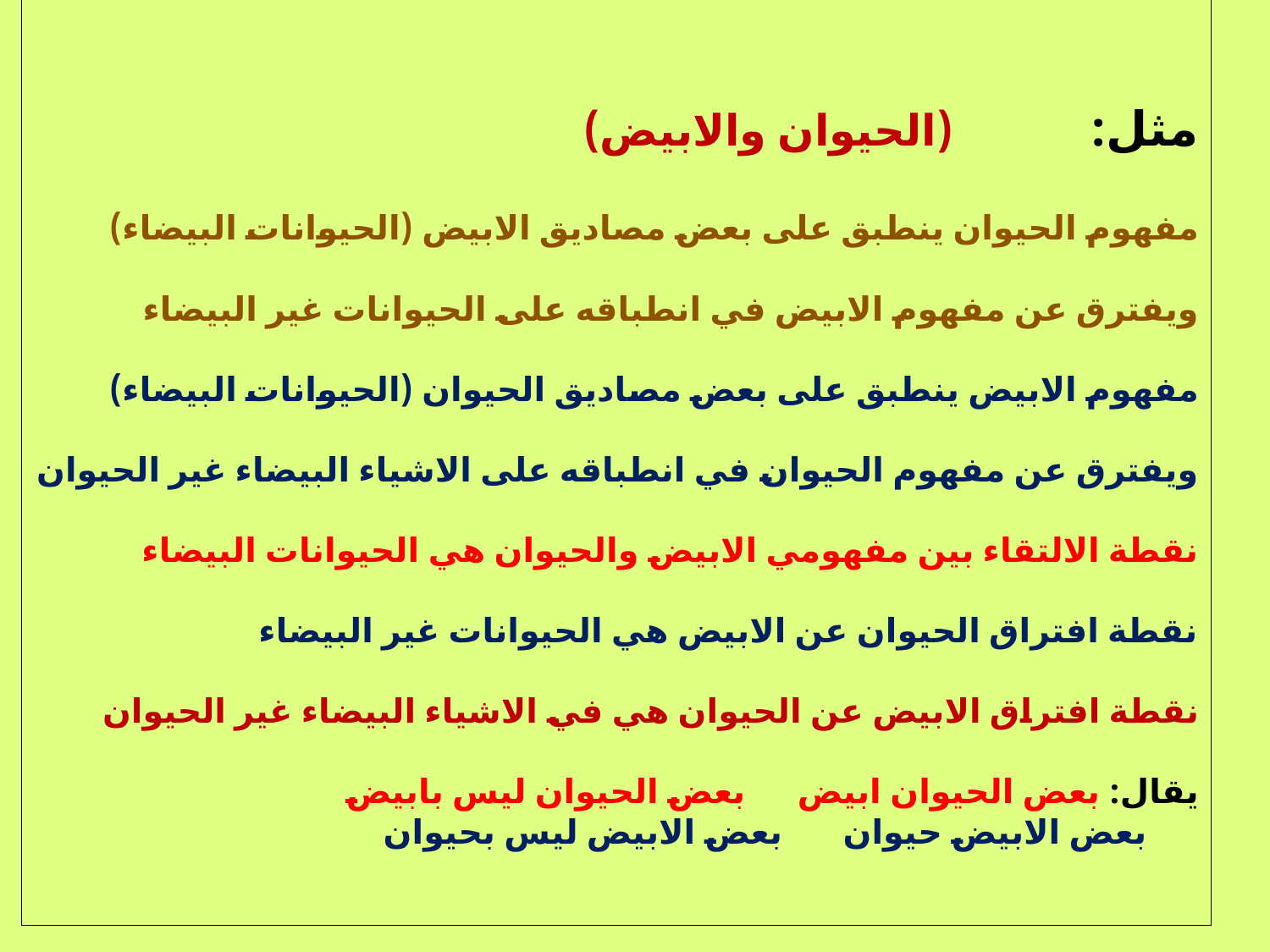

مثل:           (الحيوان والابيض)

مفهوم الحيوان ينطبق على بعض مصاديق الابيض (الحيوانات البيضاء)

ويفترق عن مفهوم الابيض في انطباقه على الحيوانات غير البيضاء

مفهوم الابيض ينطبق على بعض مصاديق الحيوان (الحيوانات البيضاء)

ويفترق عن مفهوم الحيوان في انطباقه على الاشياء البيضاء غير الحيوان

نقطة الالتقاء بين مفهومي الابيض والحيوان هي الحيوانات البيضاء

نقطة افتراق الحيوان عن الابيض هي الحيوانات غير البيضاء

نقطة افتراق الابيض عن الحيوان هي في الاشياء البيضاء غير الحيوان

يقال: بعض الحيوان ابيض      بعض الحيوان ليس بابيض
      بعض الابيض حيوان       بعض الابيض ليس بحيوان